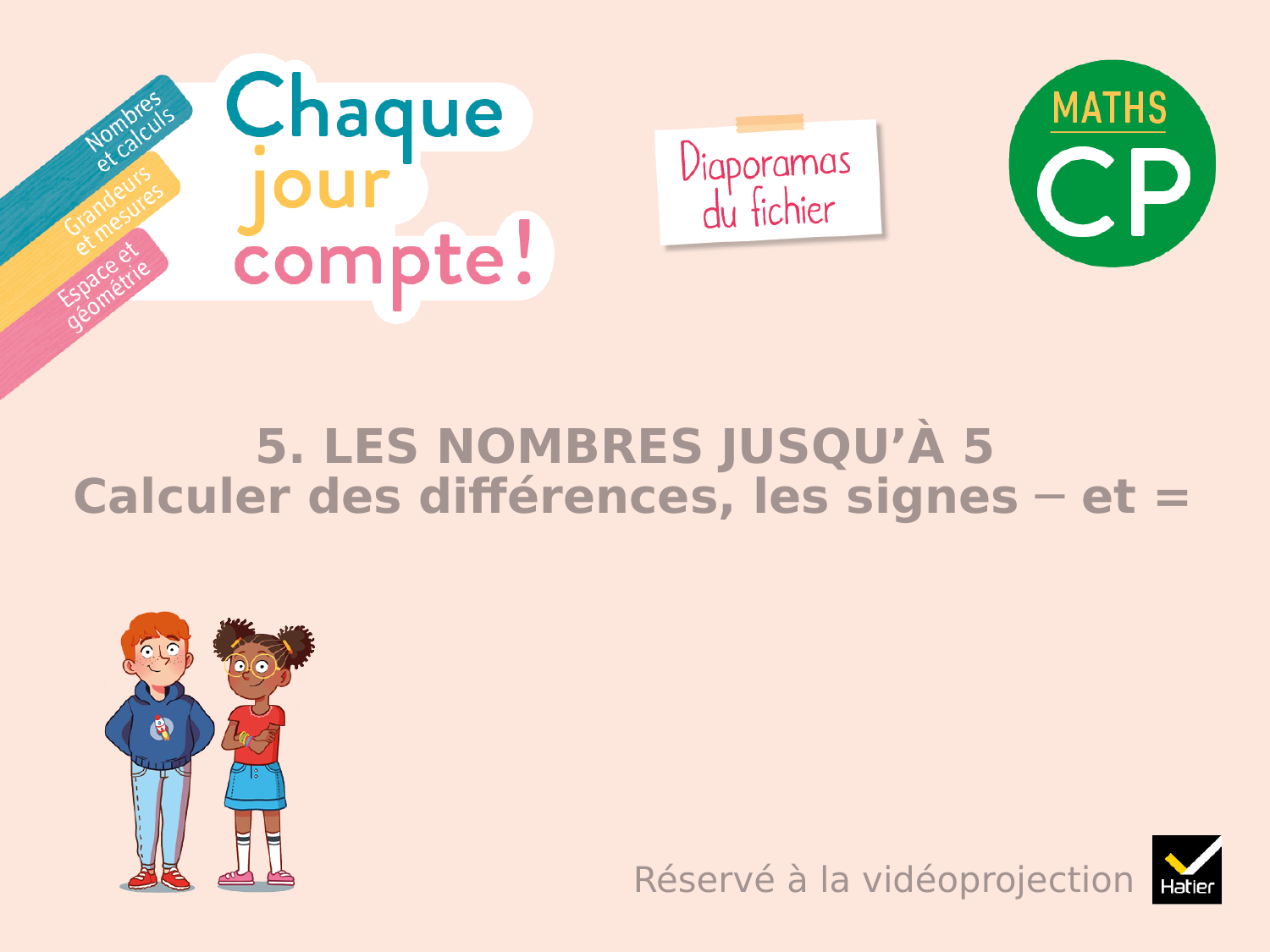

# 5. LES NOMBRES JUSQU’À 5 Calculer des différences, les signes ─ et =
Réservé à la vidéoprojection